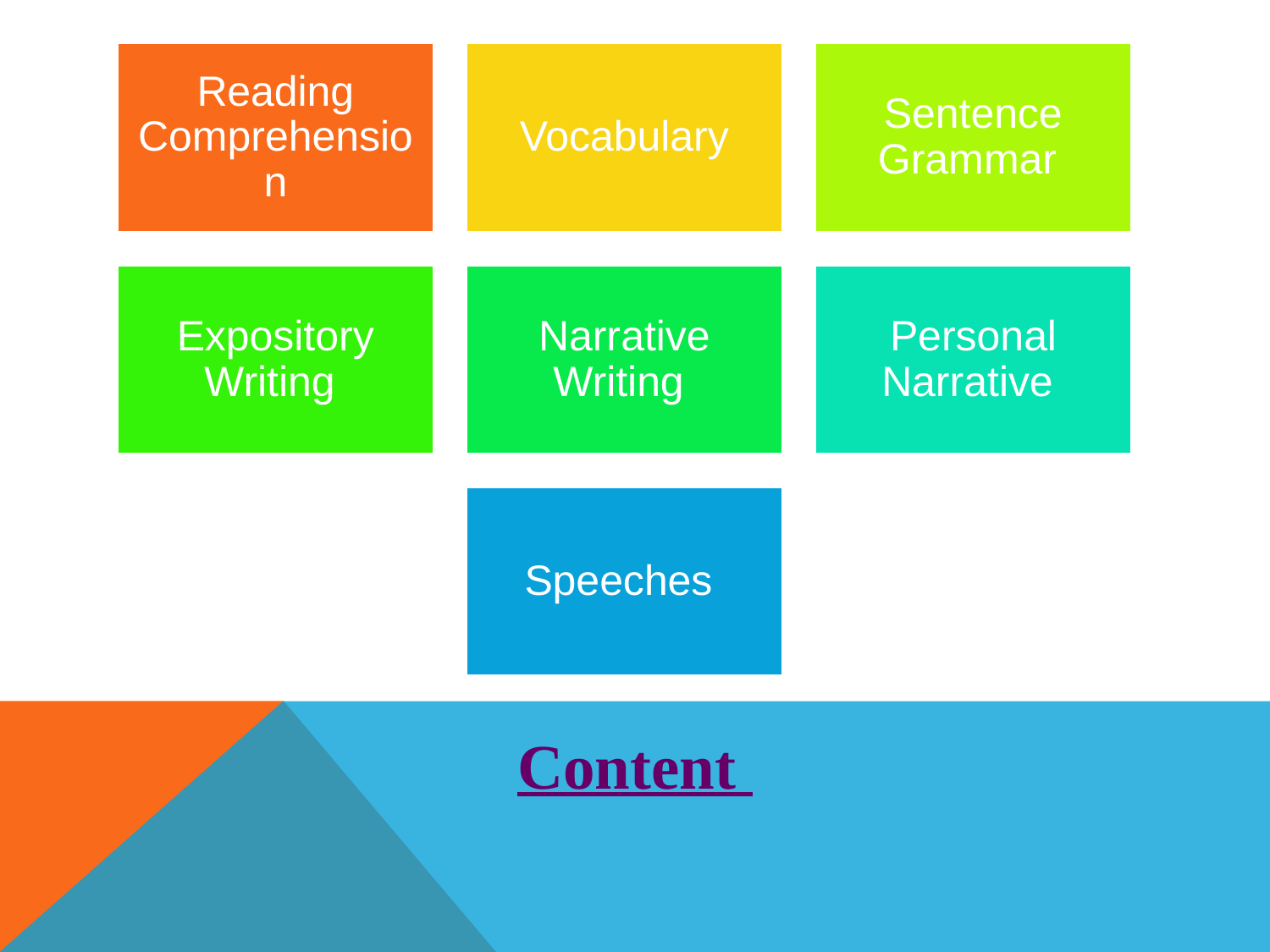

Reading Comprehension
Vocabulary
Sentence Grammar
Expository Writing
Narrative Writing
Personal Narrative
Speeches
Content